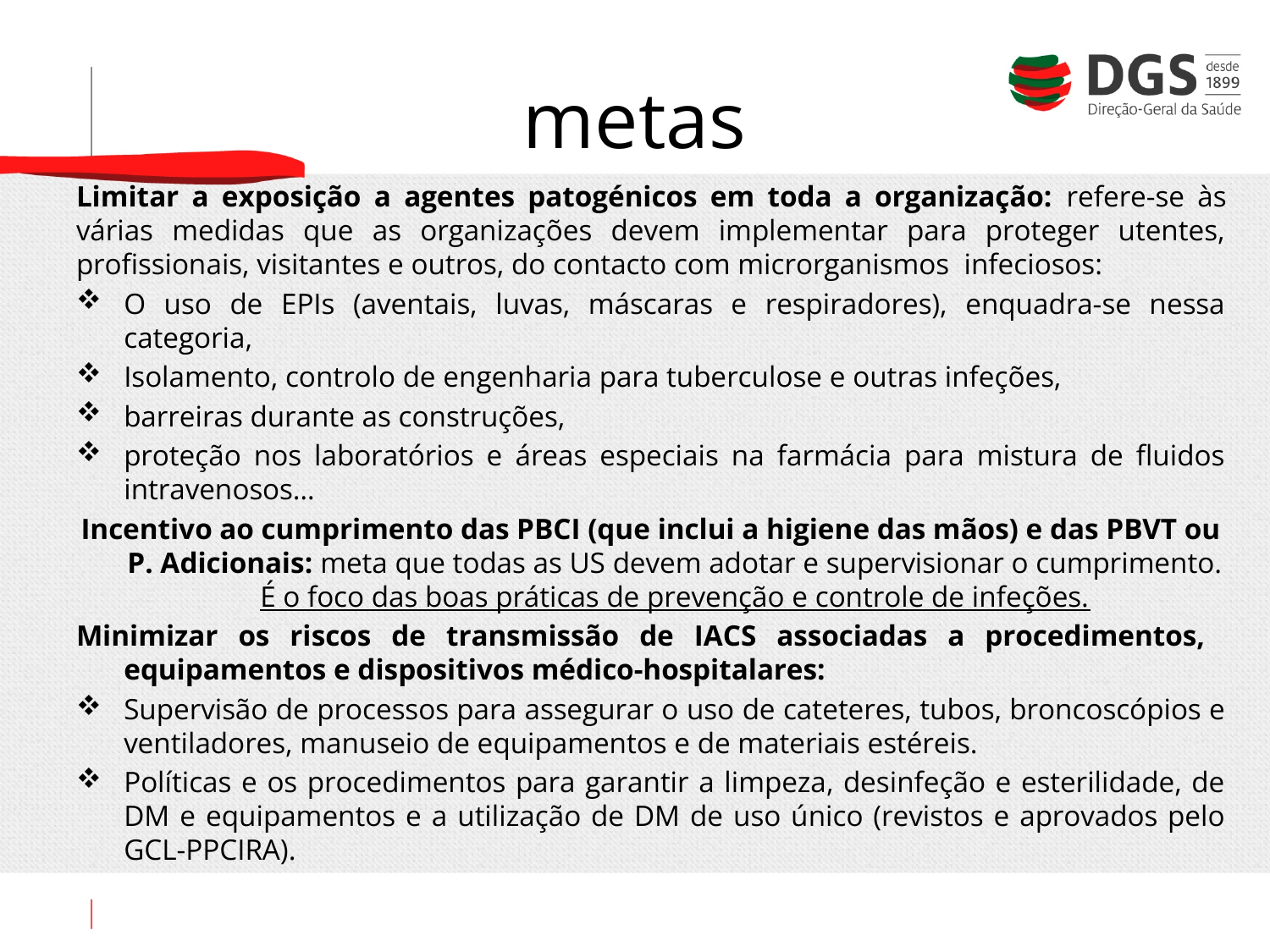

# metas
Limitar a exposição a agentes patogénicos em toda a organização: refere-se às várias medidas que as organizações devem implementar para proteger utentes, profissionais, visitantes e outros, do contacto com microrganismos  infeciosos:
O uso de EPIs (aventais, luvas, máscaras e respiradores), enquadra-se nessa categoria,
Isolamento, controlo de engenharia para tuberculose e outras infeções,
barreiras durante as construções,
proteção nos laboratórios e áreas especiais na farmácia para mistura de fluidos intravenosos…
Incentivo ao cumprimento das PBCI (que inclui a higiene das mãos) e das PBVT ou P. Adicionais: meta que todas as US devem adotar e supervisionar o cumprimento. É o foco das boas práticas de prevenção e controle de infeções.
Minimizar os riscos de transmissão de IACS associadas a procedimentos,  equipamentos e dispositivos médico-hospitalares:
Supervisão de processos para assegurar o uso de cateteres, tubos, broncoscópios e ventiladores, manuseio de equipamentos e de materiais estéreis.
Políticas e os procedimentos para garantir a limpeza, desinfeção e esterilidade, de DM e equipamentos e a utilização de DM de uso único (revistos e aprovados pelo GCL-PPCIRA).